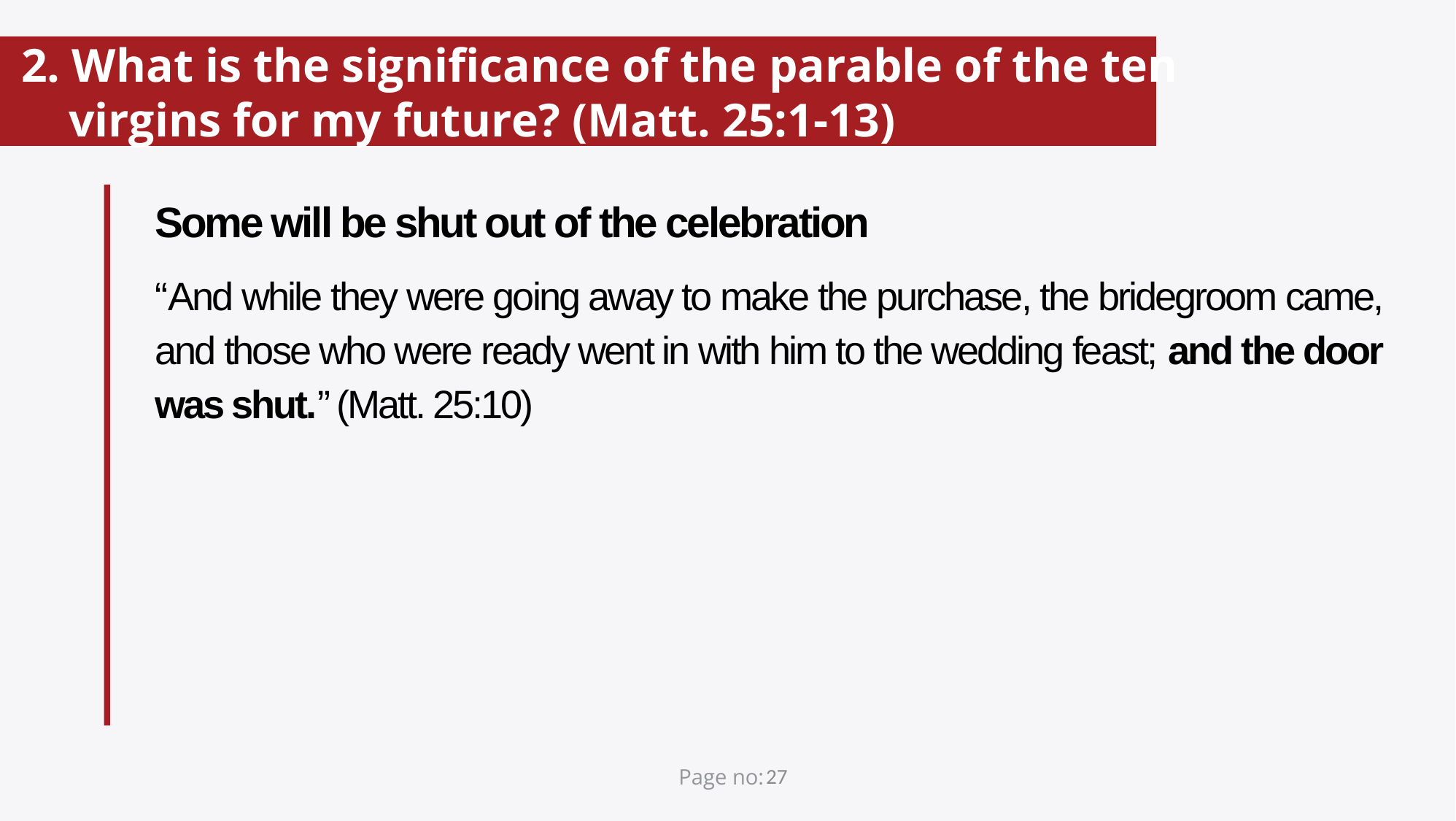

# 2. What is the significance of the parable of the ten virgins for my future? (Matt. 25:1-13)
Some will be shut out of the celebration
“And while they were going away to make the purchase, the bridegroom came, and those who were ready went in with him to the wedding feast; and the door was shut.” (Matt. 25:10)